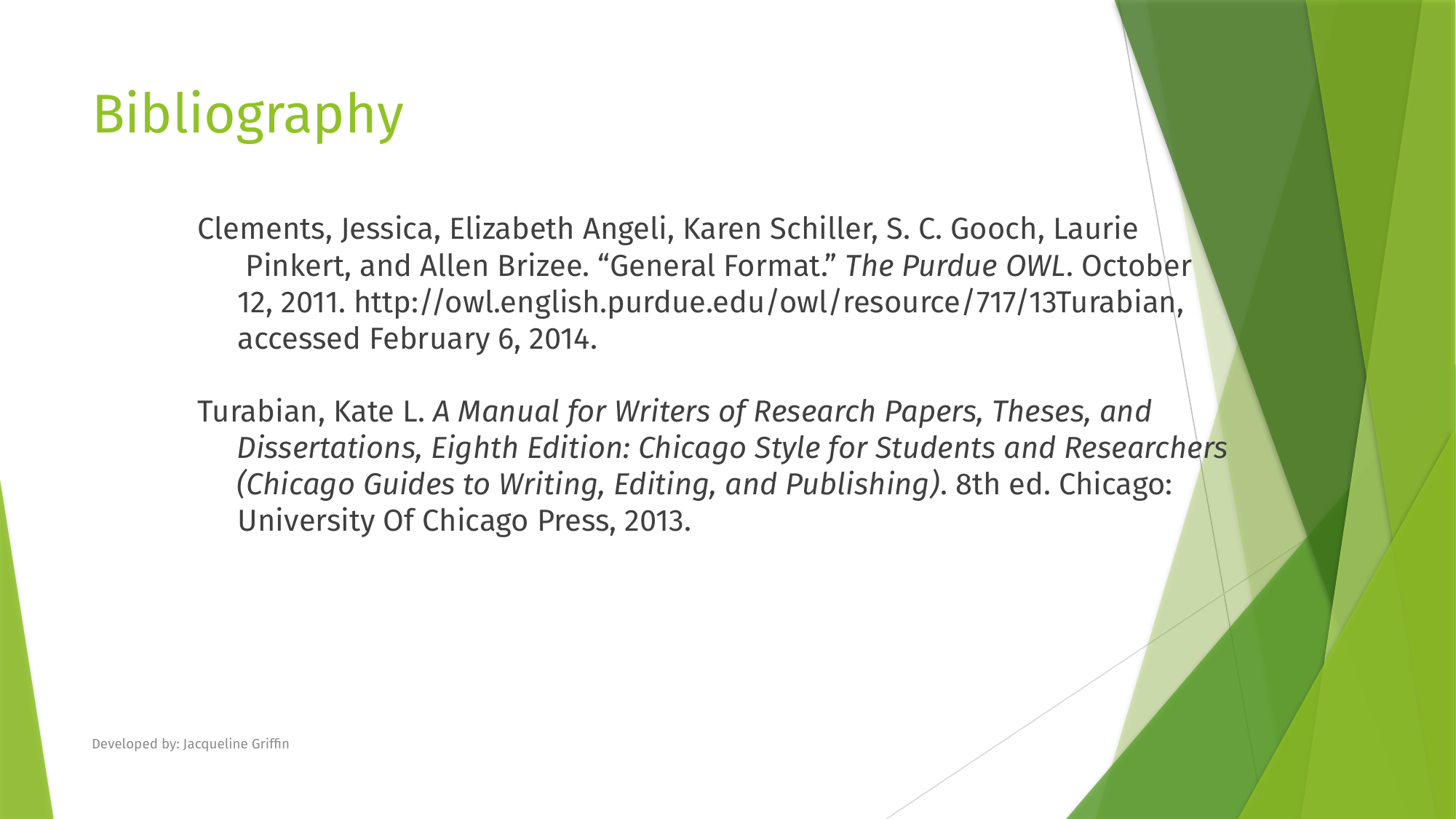

# Bibliography
Clements, Jessica, Elizabeth Angeli, Karen Schiller, S. C. Gooch, Laurie
      Pinkert, and Allen Brizee. “General Format.” The Purdue OWL. October
     12, 2011. http://owl.english.purdue.edu/owl/resource/717/13Turabian,
     accessed February 6, 2014.

Turabian, Kate L. A Manual for Writers of Research Papers, Theses, and
     Dissertations, Eighth Edition: Chicago Style for Students and Researchers
     (Chicago Guides to Writing, Editing, and Publishing). 8th ed. Chicago:
     University Of Chicago Press, 2013.

Developed by: Jacqueline Griffin